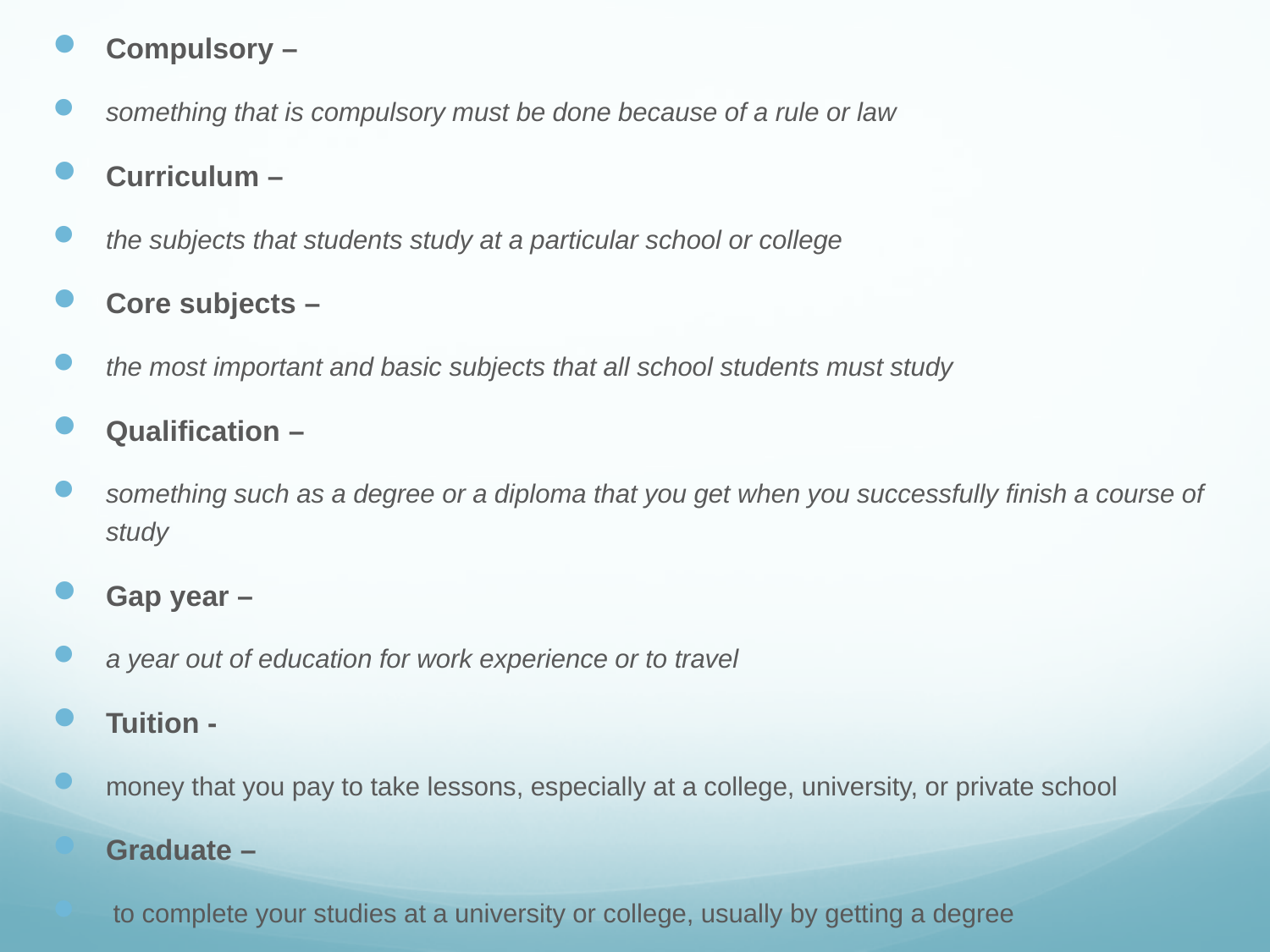

Compulsory –
something that is compulsory must be done because of a rule or law
Curriculum –
the subjects that students study at a particular school or college
Core subjects –
the most important and basic subjects that all school students must study
Qualification –
something such as a degree or a diploma that you get when you successfully finish a course of study
Gap year –
a year out of education for work experience or to travel
Tuition -
money that you pay to take lessons, especially at a college, university, or private school
Graduate –
 to complete your studies at a university or college, usually by getting a degree